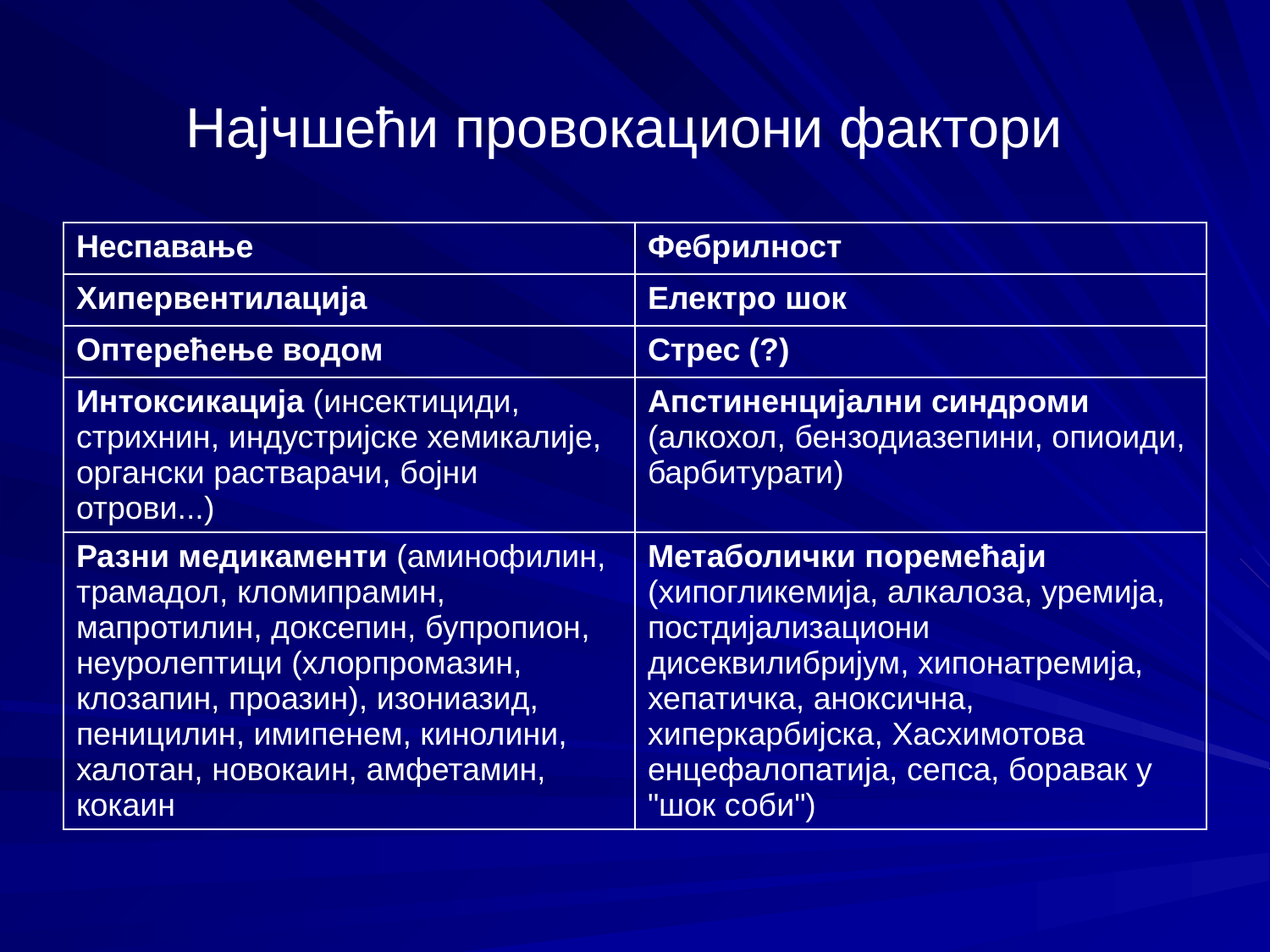

Најчшећи провокациони фактори
| Неспавање | Фебрилност |
| --- | --- |
| Хипервентилација | Електро шок |
| Оптерећење водом | Стрес (?) |
| Интоксикација (инсектициди, стрихнин, индустријске хемикалије, органски растварачи, бојни отрови...) | Апстиненцијални синдроми (алкохол, бензодиазепини, опиоиди, барбитурати) |
| Разни медикаменти (аминофилин, трамадол, кломипрамин, мапротилин, доксепин, бупропион, неуролептици (хлорпромазин, клозапин, проазин), изониазид, пеницилин, имипенем, кинолини, халотан, новокаин, амфетамин, кокаин | Метаболички поремећаји (хипогликемија, алкалоза, уремија, постдијализациони дисеквилибријум, хипонатремија, хепатичка, аноксична, хиперкарбијска, Хасхимотова енцефалопатија, сепса, боравак у "шок соби") |